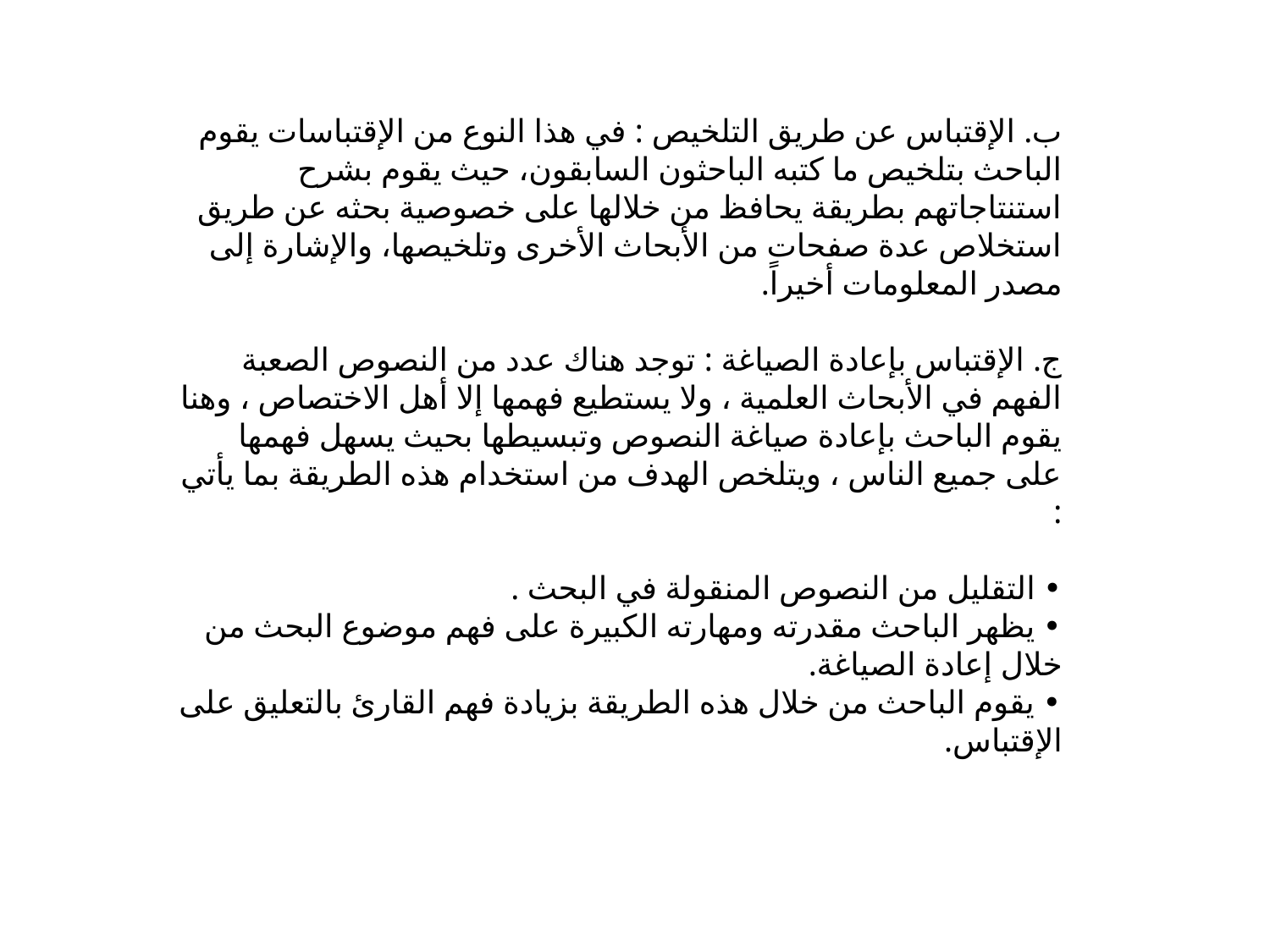

ب‌. الإقتباس عن طريق التلخيص : في هذا النوع من الإقتباسات يقوم الباحث بتلخيص ما كتبه الباحثون السابقون، حيث يقوم بشرح استنتاجاتهم بطريقة يحافظ من خلالها على خصوصية بحثه عن طريق استخلاص عدة صفحات من الأبحاث الأخرى وتلخيصها، والإشارة إلى مصدر المعلومات أخيراً.

ج‌. الإقتباس بإعادة الصياغة : توجد هناك عدد من النصوص الصعبة الفهم في الأبحاث العلمية ، ولا يستطيع فهمها إلا أهل الاختصاص ، وهنا يقوم الباحث بإعادة صياغة النصوص وتبسيطها بحيث يسهل فهمها على جميع الناس ، ويتلخص الهدف من استخدام هذه الطريقة بما يأتي :

• التقليل من النصوص المنقولة في البحث .
• يظهر الباحث مقدرته ومهارته الكبيرة على فهم موضوع البحث من خلال إعادة الصياغة.
• يقوم الباحث من خلال هذه الطريقة بزيادة فهم القارئ بالتعليق على الإقتباس.